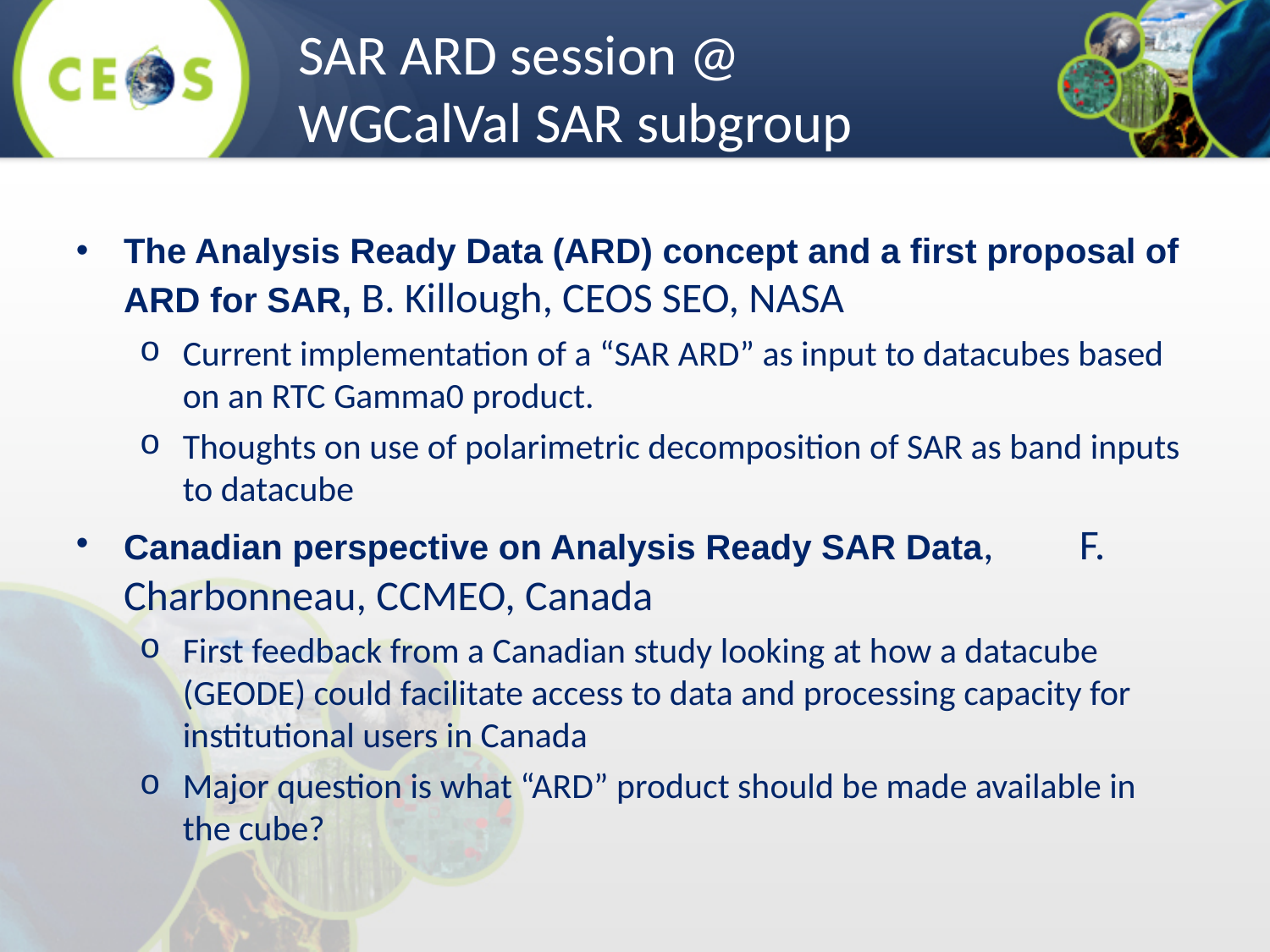

SAR ARD session @ WGCalVal SAR subgroup

The Analysis Ready Data (ARD) concept and a first proposal of ARD for SAR, B. Killough, CEOS SEO, NASA
Current implementation of a “SAR ARD” as input to datacubes based on an RTC Gamma0 product.
Thoughts on use of polarimetric decomposition of SAR as band inputs to datacube
Canadian perspective on Analysis Ready SAR Data, 	       F. Charbonneau, CCMEO, Canada
First feedback from a Canadian study looking at how a datacube (GEODE) could facilitate access to data and processing capacity for institutional users in Canada
Major question is what “ARD” product should be made available in the cube?